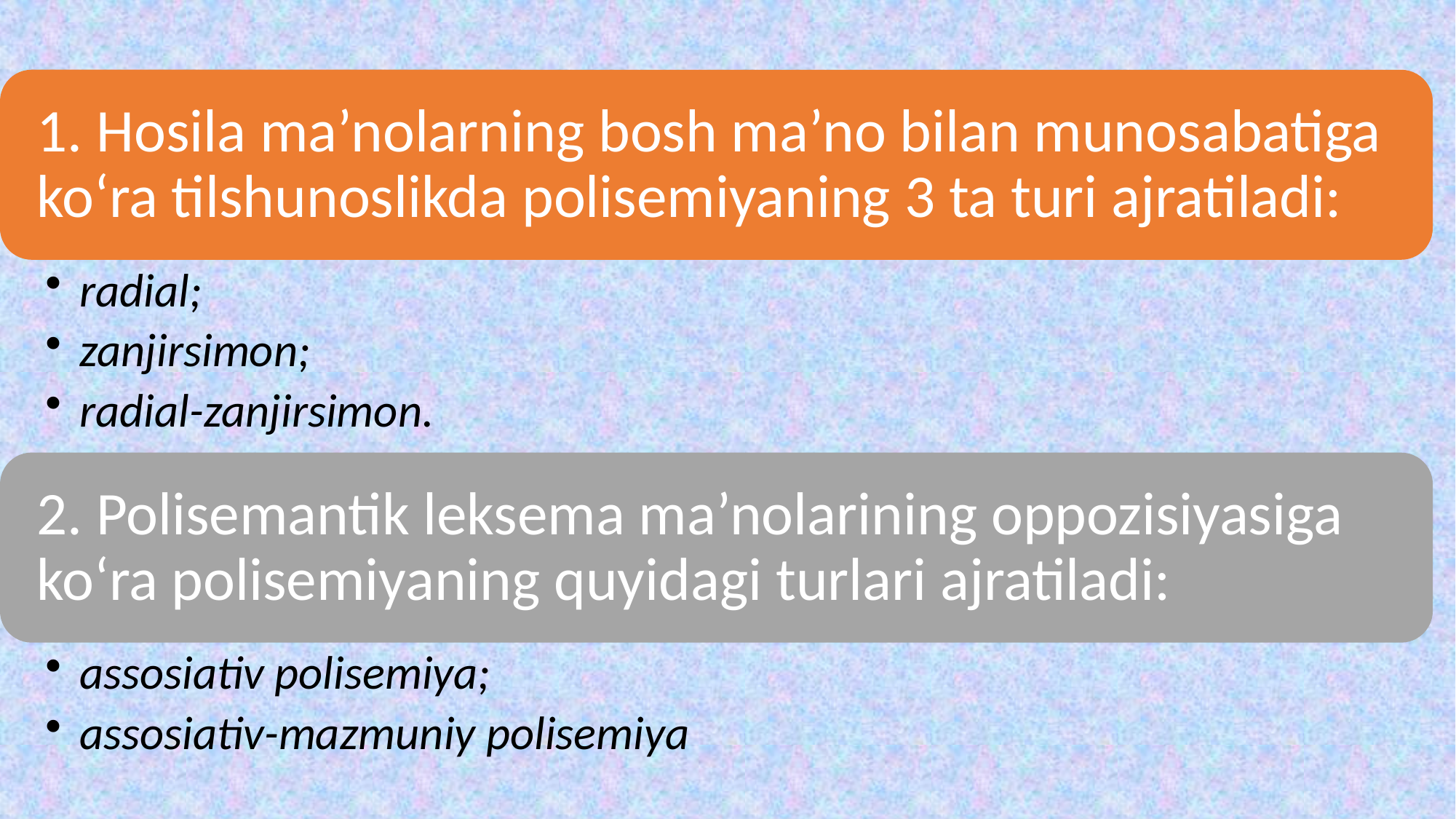

1. Hosila ma’nolarning bosh ma’no bilan munosabatiga ko‘ra tilshunoslikda polisemiyaning 3 ta turi ajratiladi:
radial;
zanjirsimon;
radial-zanjirsimon.
2. Polisemantik leksema ma’nolarining oppozisiyasiga ko‘ra polisemiyaning quyidagi turlari ajratiladi:
assosiativ polisemiya;
assosiativ-mazmuniy polisemiya
#